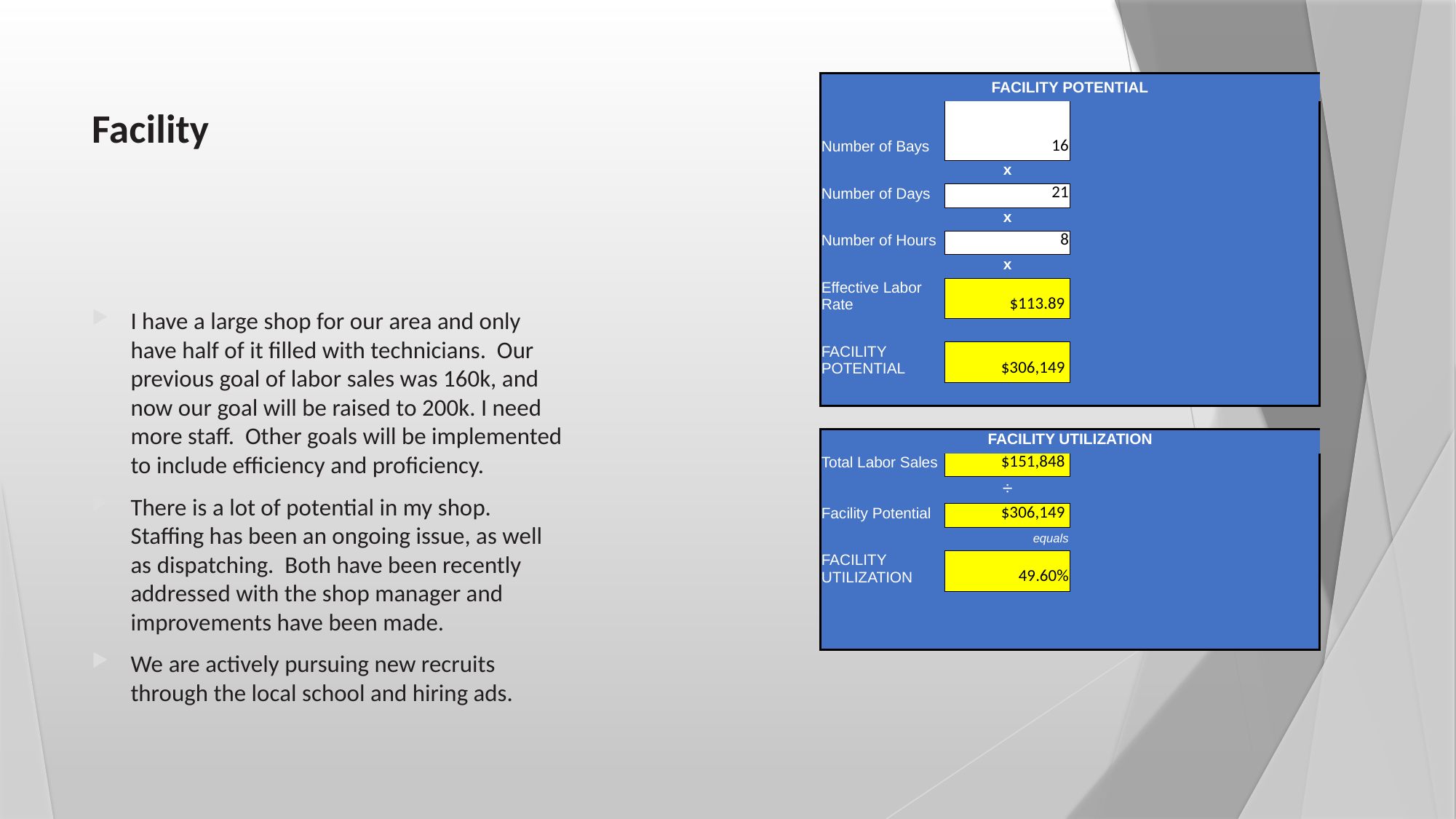

# Facility
| FACILITY POTENTIAL |  |  |  |
| --- | --- | --- | --- |
| Number of Bays | 16 |  |  |
|  | x |  |  |
| Number of Days | 21 |  |  |
|  | x |  |  |
| Number of Hours | 8 |  |  |
|  | x |  |  |
| Effective Labor Rate | $113.89 |  |  |
|  |  |  |  |
| FACILITY POTENTIAL | $306,149 |  |  |
|  |  |  |  |
|  |  |  |  |
| FACILITY UTILIZATION |  |  |  |
| Total Labor Sales | $151,848 |  |  |
|  | ÷ |  |  |
| Facility Potential | $306,149 |  |  |
|  | equals |  |  |
| FACILITY UTILIZATION | 49.60% |  |  |
|  |  |  |  |
|  |  |  |  |

I have a large shop for our area and only have half of it filled with technicians.  Our previous goal of labor sales was 160k, and now our goal will be raised to 200k. I need more staff.  Other goals will be implemented to include efficiency and proficiency.
There is a lot of potential in my shop. Staffing has been an ongoing issue, as well as dispatching.  Both have been recently addressed with the shop manager and improvements have been made.
We are actively pursuing new recruits through the local school and hiring ads.